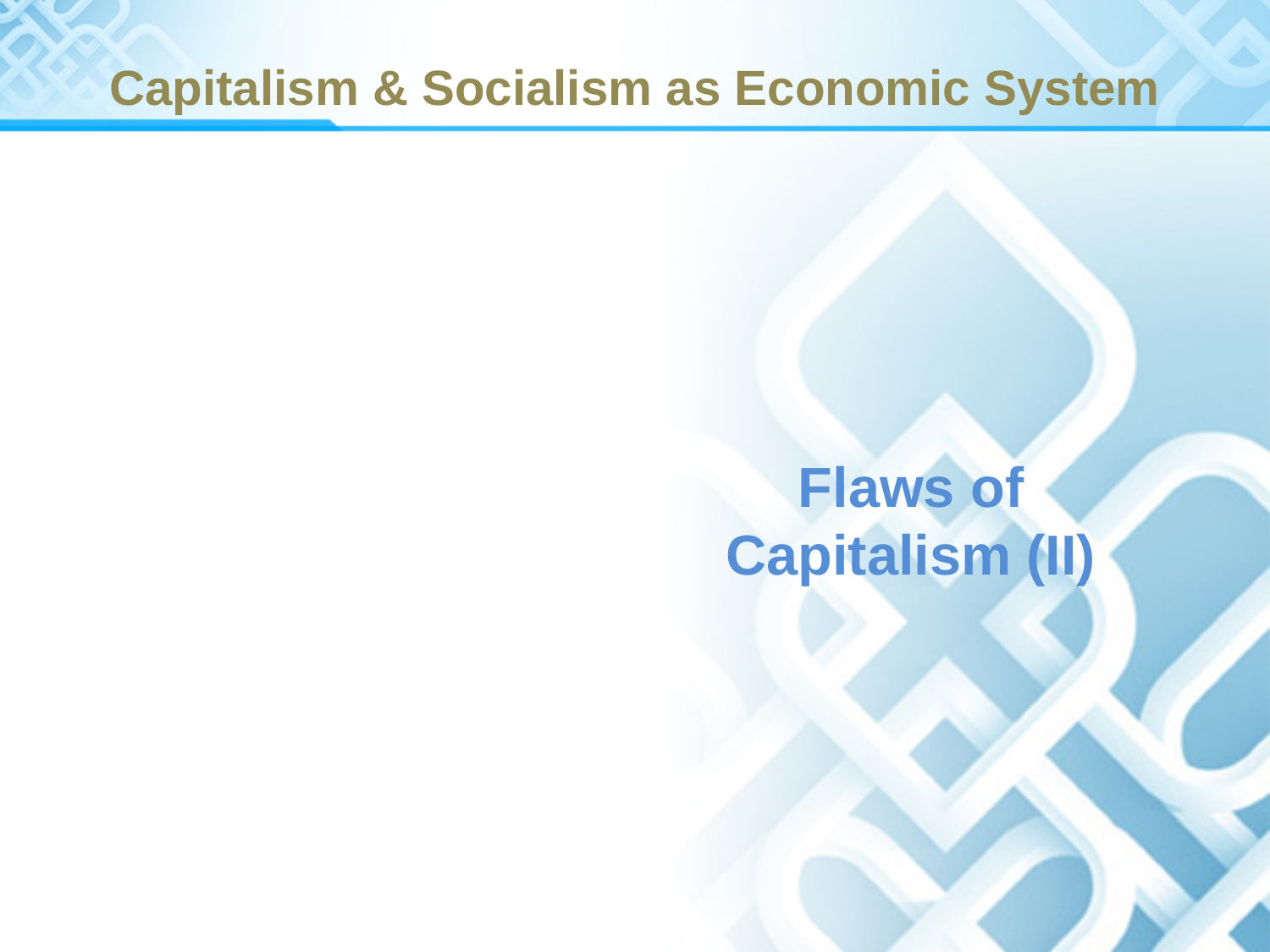

Capitalism & Socialism as Economic System
Flaws of Capitalism (II)